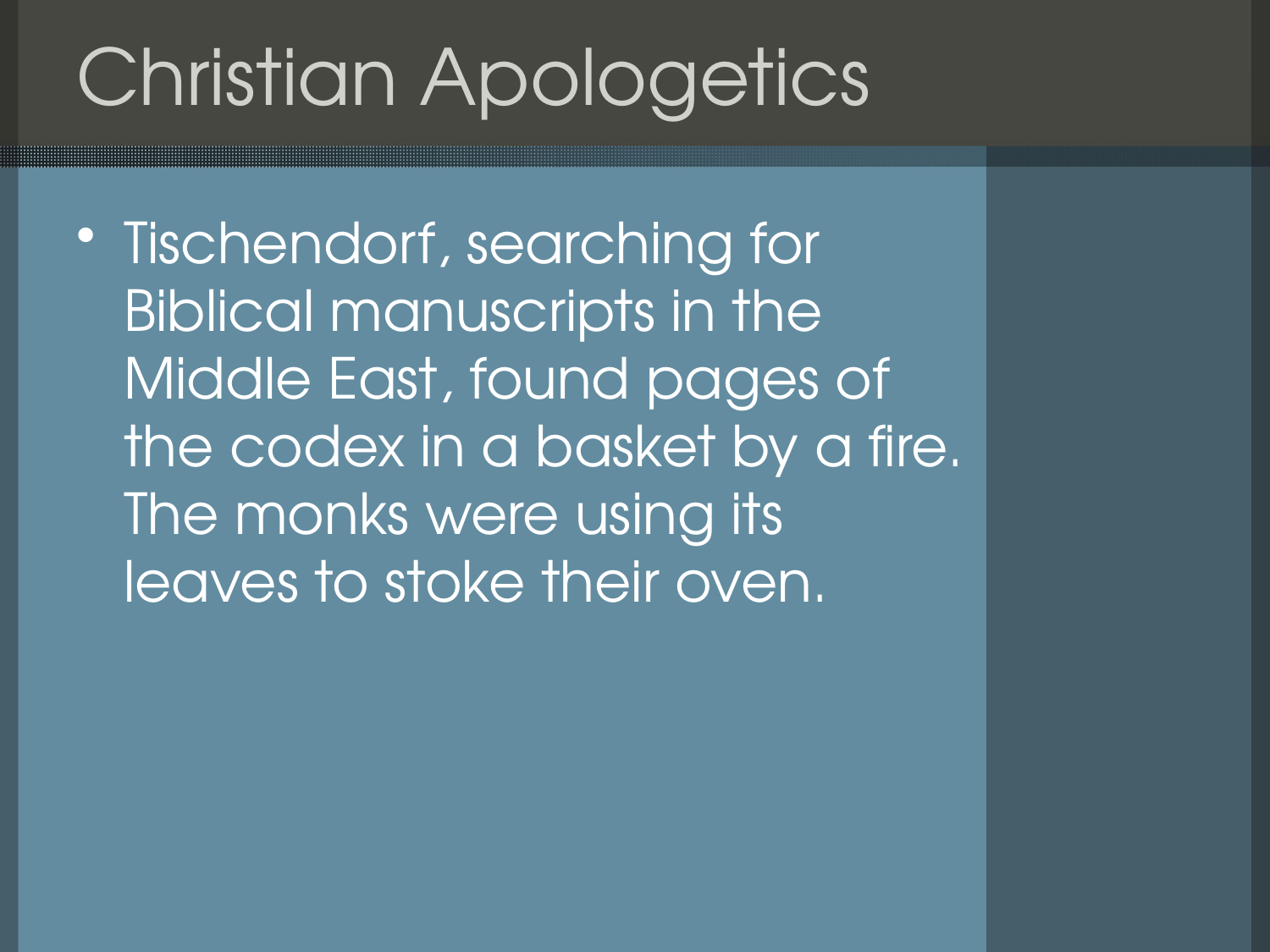

# Christian Apologetics
Tischendorf, searching for Biblical manuscripts in the Middle East, found pages of the codex in a basket by a fire. The monks were using its leaves to stoke their oven.